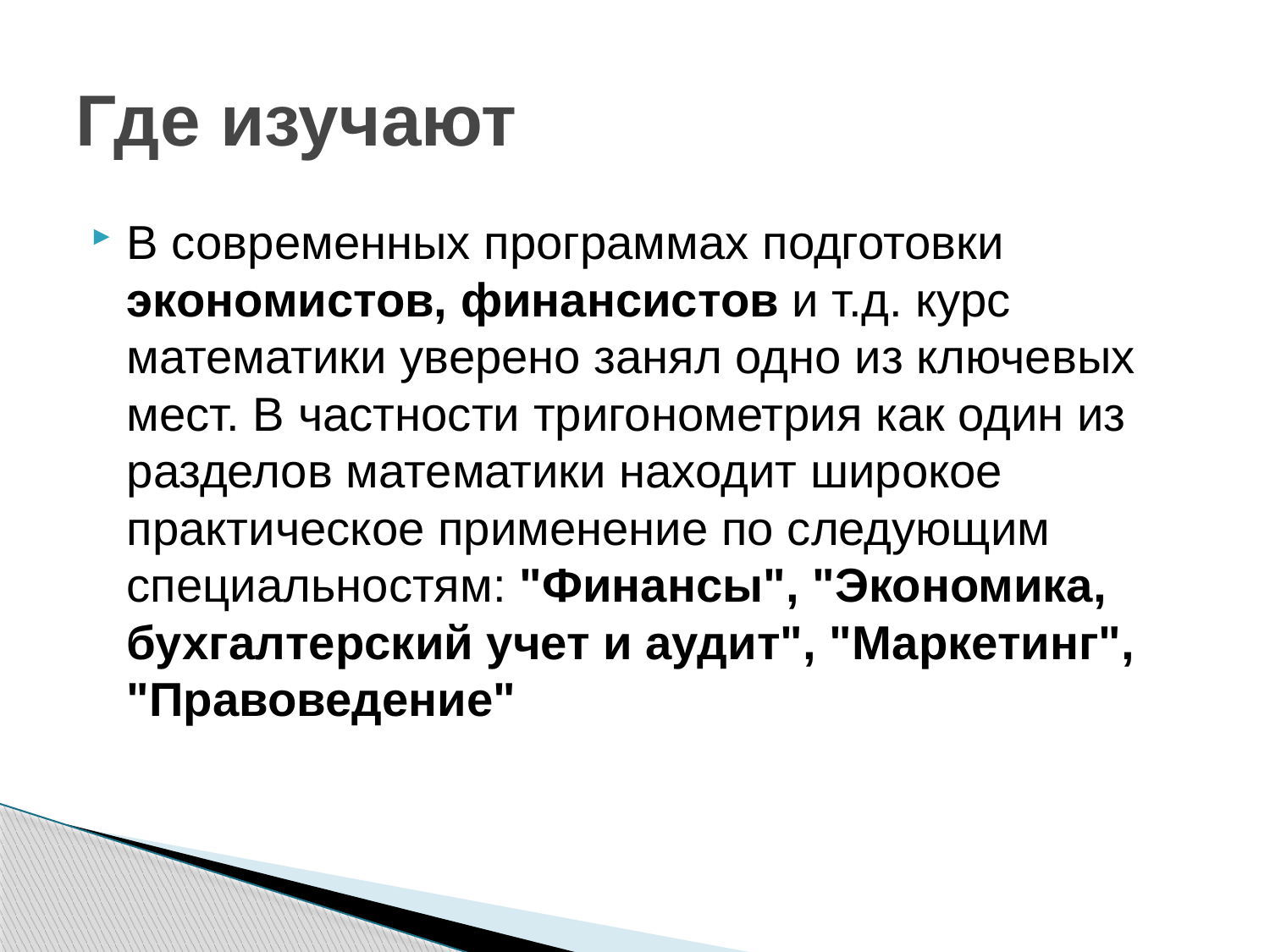

# Где изучают
В современных программах подготовки экономистов, финансистов и т.д. курс математики уверено занял одно из ключевых мест. В частности тригонометрия как один из разделов математики находит широкое практическое применение по следующим специальностям: "Финансы", "Экономика, бухгалтерский учет и аудит", "Маркетинг", "Правоведение"